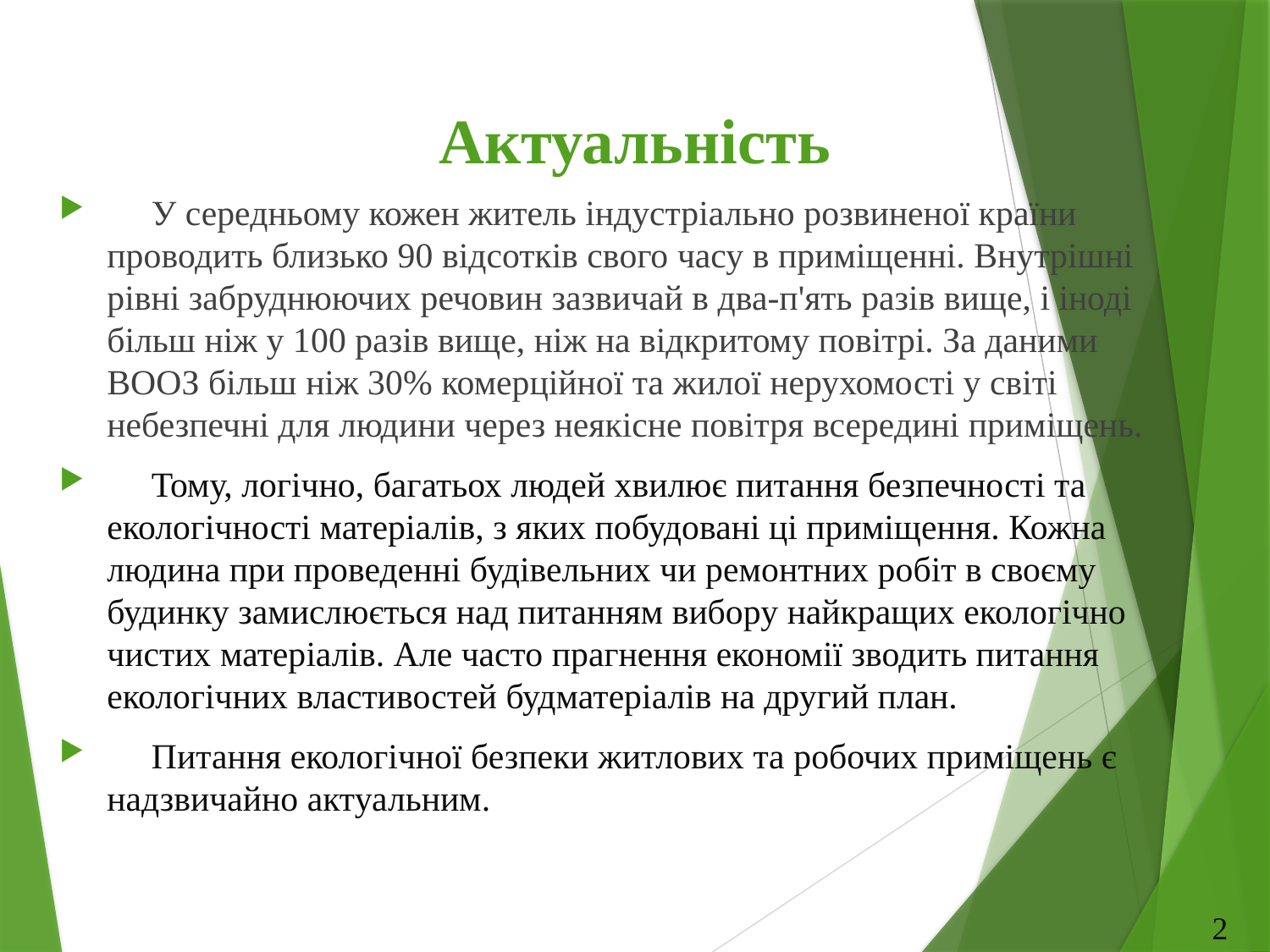

# Актуальність
     У середньому кожен житель індустріально розвиненої країни проводить близько 90 відсотків свого часу в приміщенні. Внутрішні рівні забруднюючих речовин зазвичай в два-п'ять разів вище, і іноді більш ніж у 100 разів вище, ніж на відкритому повітрі. За даними ВООЗ більш ніж 30% комерційної та жилої нерухомості у світі небезпечні для людини через неякісне повітря всередині приміщень.
     Тому, логічно, багатьох людей хвилює питання безпечності та екологічності матеріалів, з яких побудовані ці приміщення. Кожна людина при проведенні будівельних чи ремонтних робіт в своєму будинку замислюється над питанням вибору найкращих екологічно чистих матеріалів. Але часто прагнення економії зводить питання екологічних властивостей будматеріалів на другий план.
     Питання екологічної безпеки житлових та робочих приміщень є надзвичайно актуальним.
2